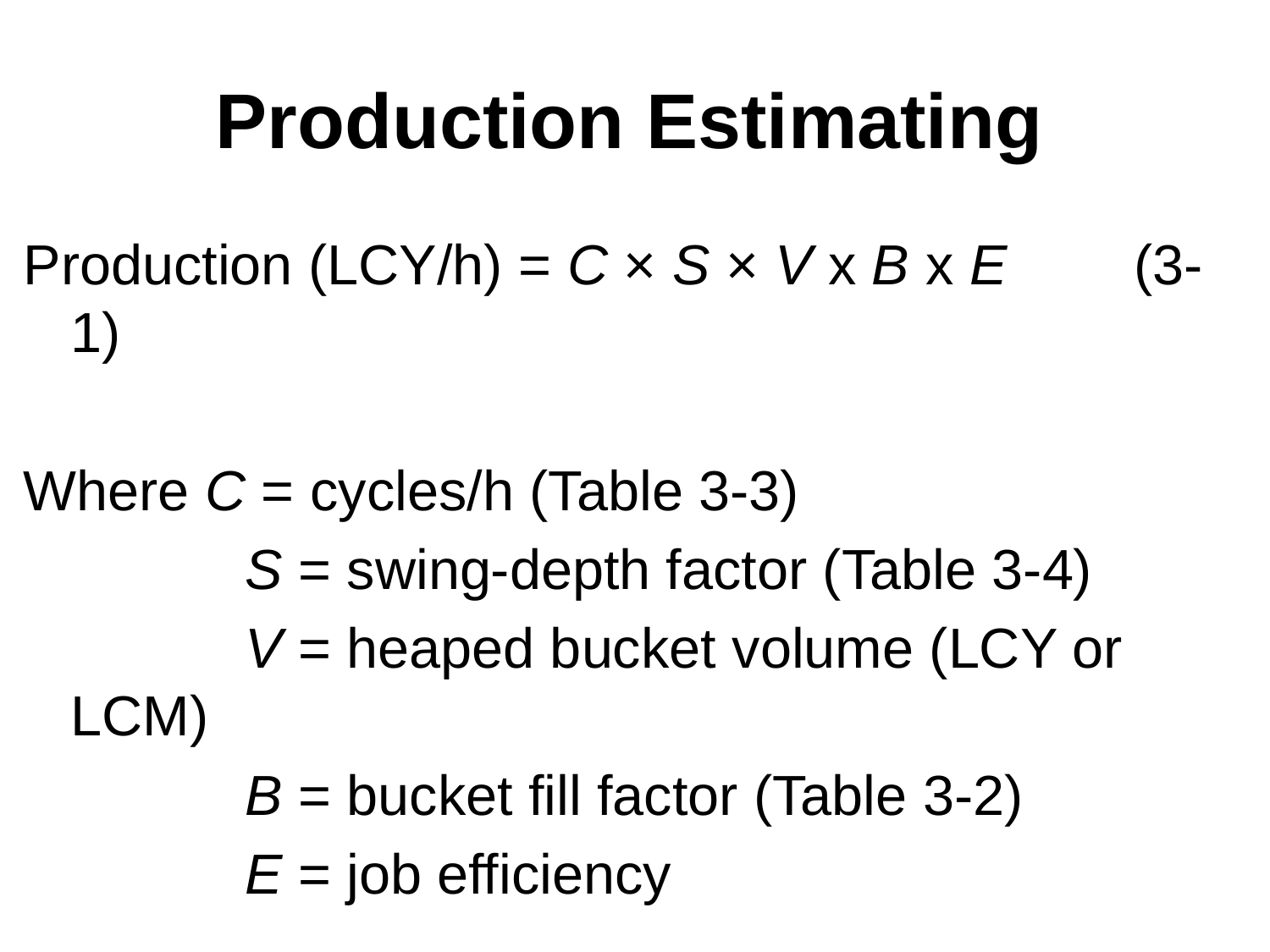

# Production Estimating
Production (LCY/h) = C × S × V x B x E	   (3-1)

Where C = cycles/h (Table 3-3)
		   S = swing-depth factor (Table 3-4)
		   V = heaped bucket volume (LCY or LCM)
		   B = bucket fill factor (Table 3-2)
		   E = job efficiency